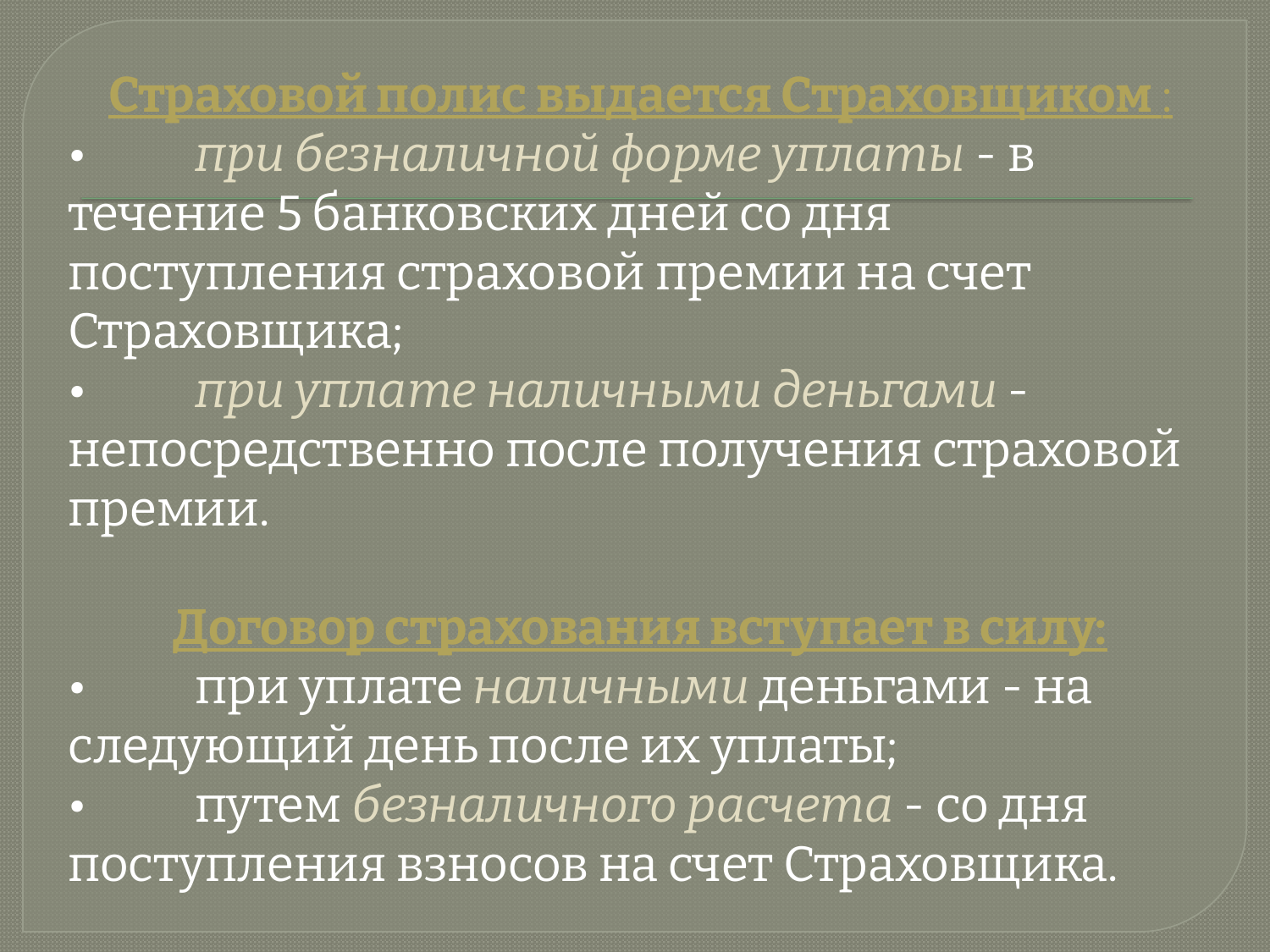

Страховой полис выдается Страховщиком :
•	при безналичной форме уплаты - в течение 5 банковских дней со дня поступления страховой премии на счет Страховщика;
•	при уплате наличными деньгами - непосредственно после получения страховой премии.

Договор страхования вступает в силу:
•	при уплате наличными деньгами - на следующий день после их уплаты;
•	путем безналичного расчета - со дня поступления взносов на счет Страховщика.